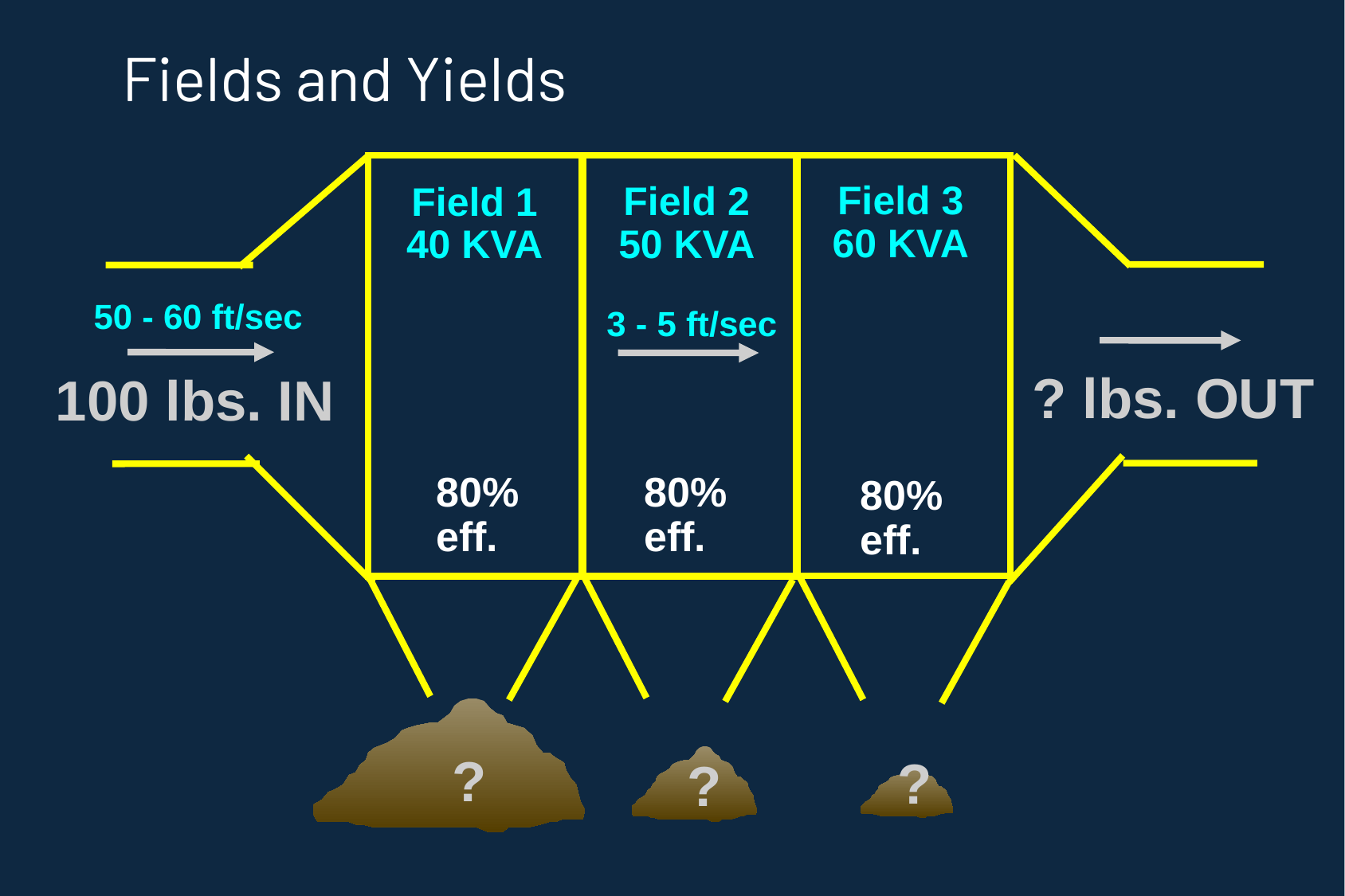

# Fields and Yields

Field 3
60 KVA
Field 2
50 KVA
Field 1
40 KVA
50 - 60 ft/sec

3 - 5 ft/sec

? lbs. OUT
100 lbs. IN
80%
eff.
80%
eff.
80%
eff.
?
?
?